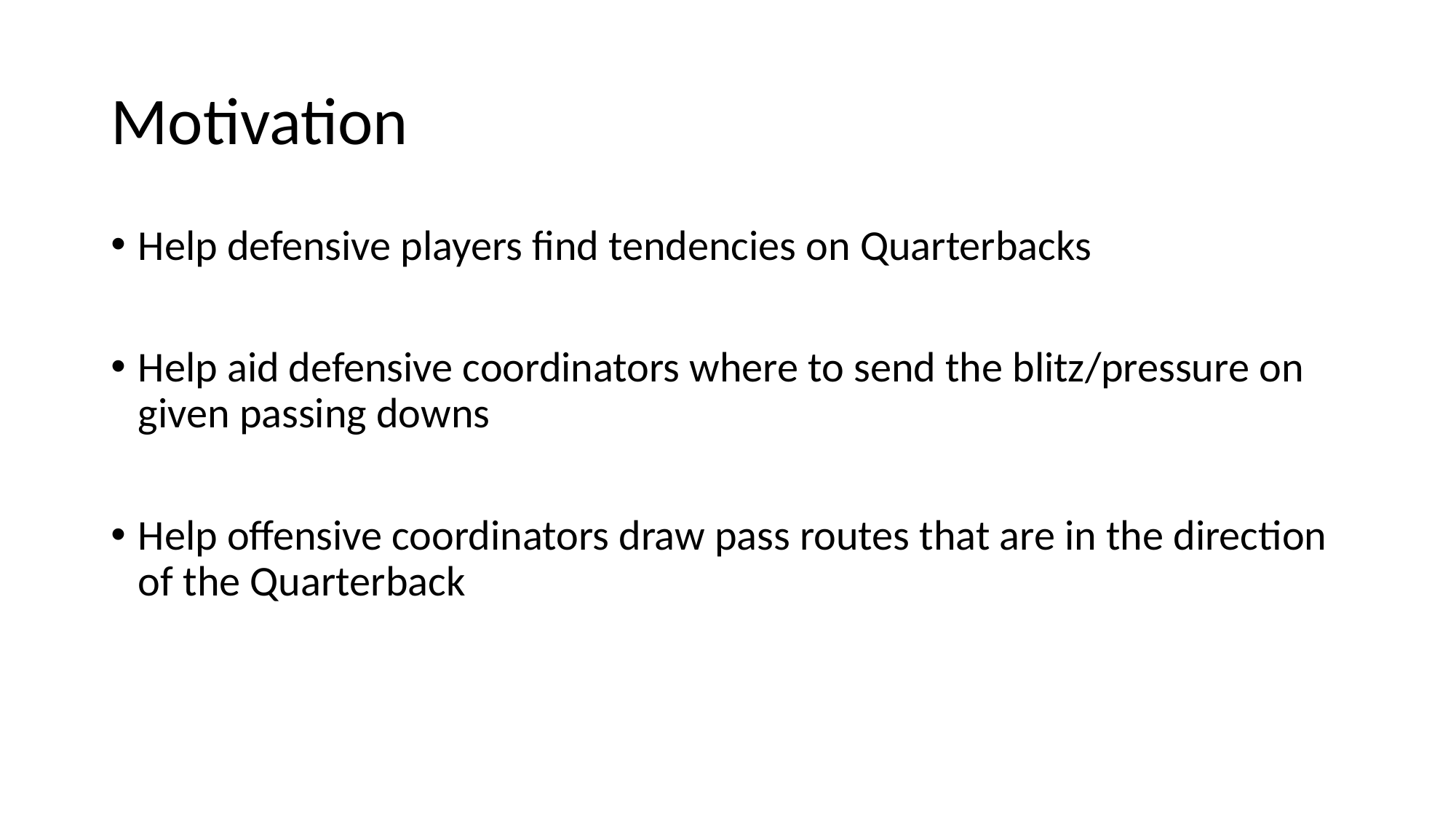

# Motivation
Help defensive players find tendencies on Quarterbacks

Help aid defensive coordinators where to send the blitz/pressure on given passing downs

Help offensive coordinators draw pass routes that are in the direction of the Quarterback